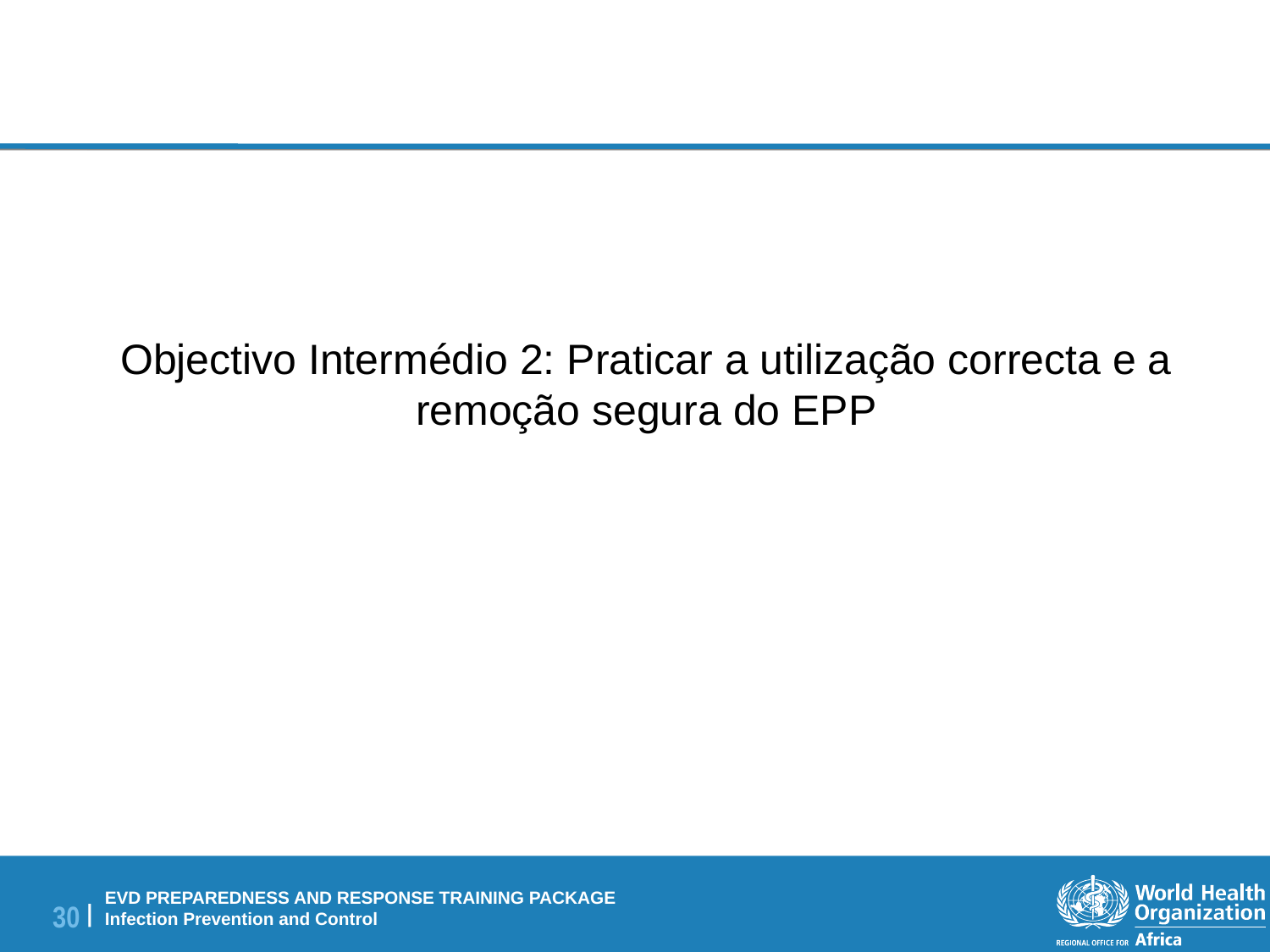

Objectivo Intermédio 2: Praticar a utilização correcta e a remoção segura do EPP